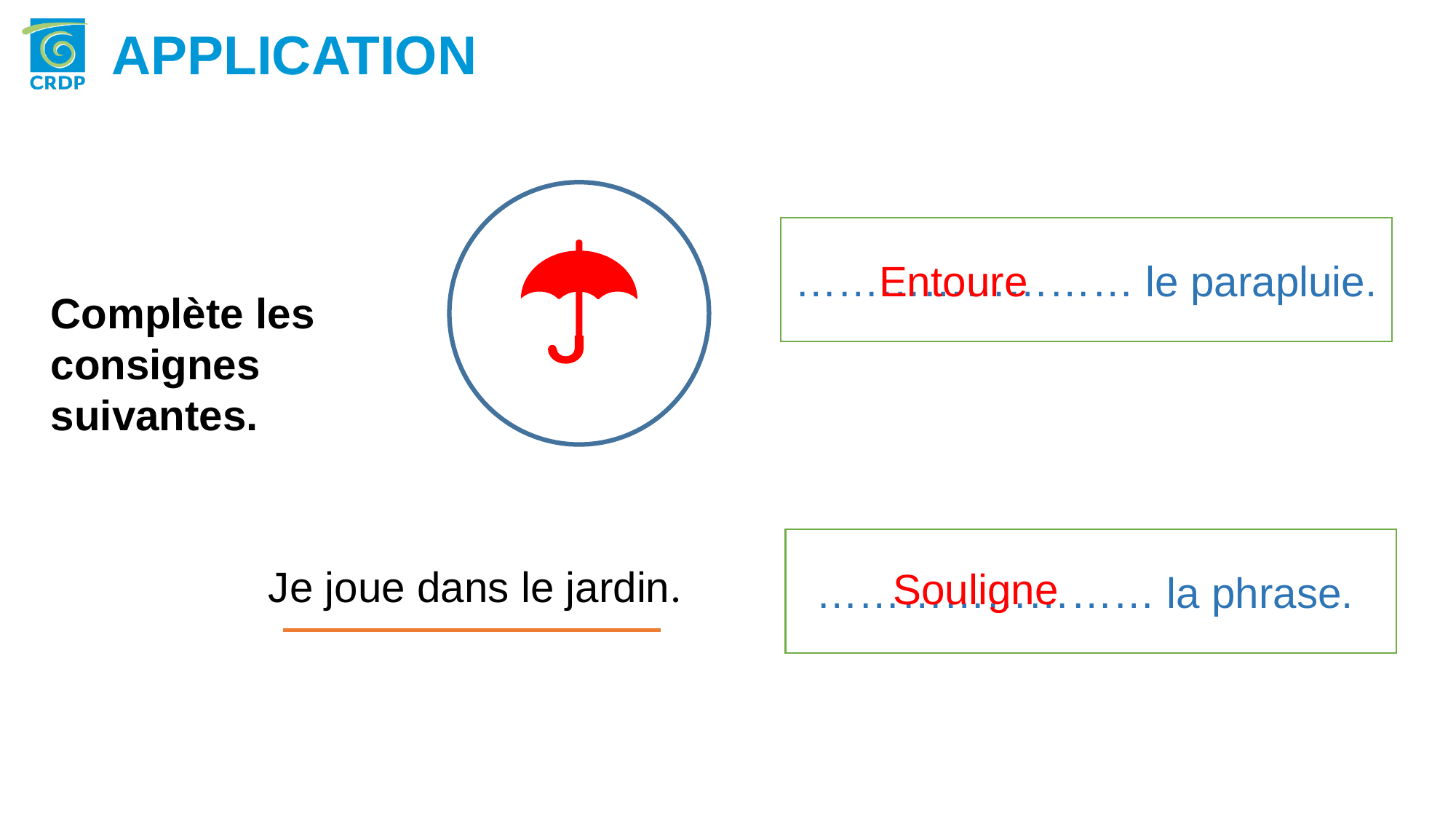

APPLICATION

…………………… le parapluie.

Entoure
Complète les consignes suivantes.
…………………… la phrase.
Je joue dans le jardin.
Souligne